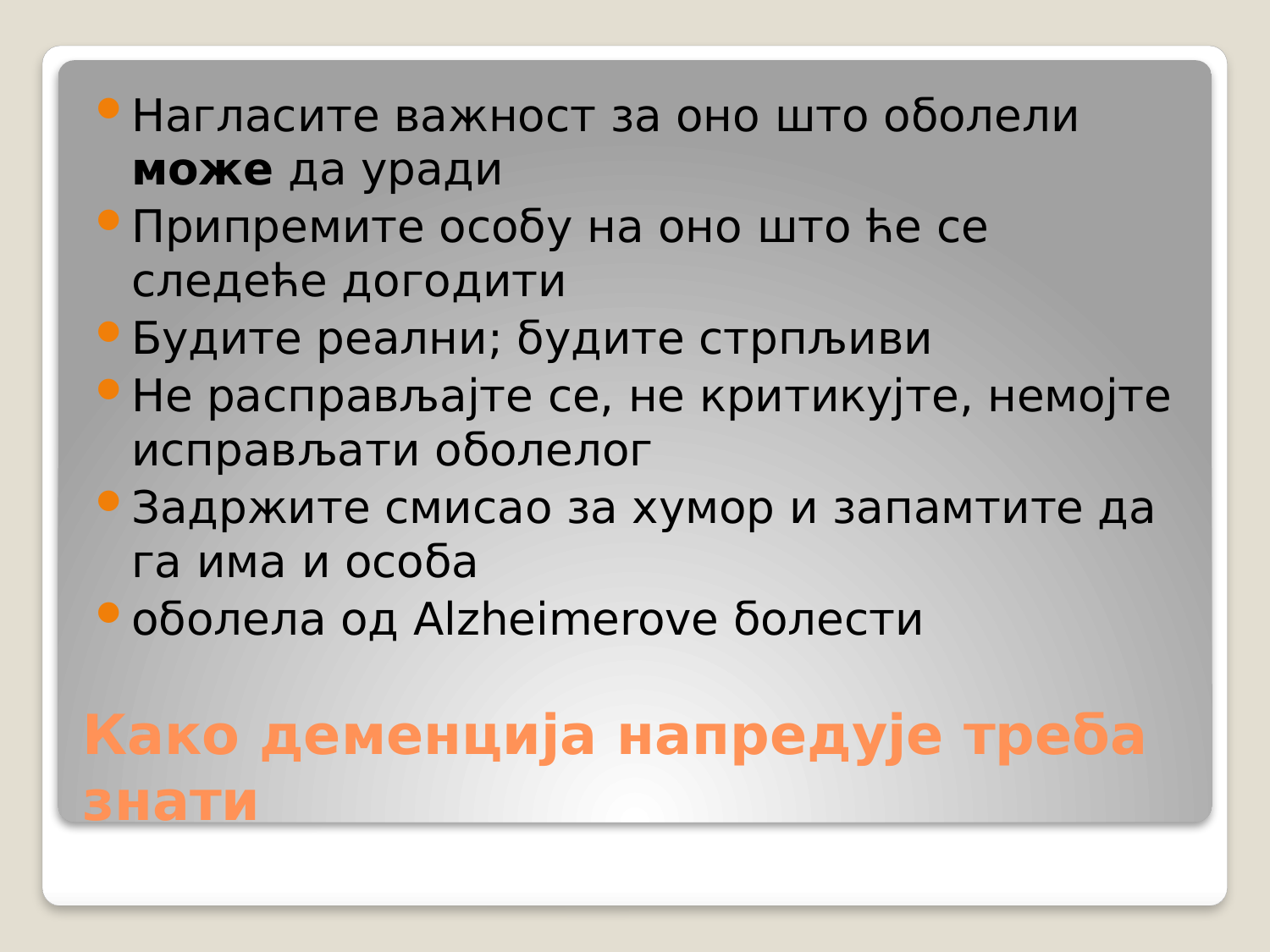

Нагласите важност за оно што оболели може да уради
Припремите особу на оно што ће се следеће догодити
Будите реални; будите стрпљиви
Не расправљајте се, не критикујте, немојте исправљати оболелог
Задржите смисао за хумор и запамтите да га има и особа
оболела од Alzheimerove болести
# Како деменција напредује треба знати